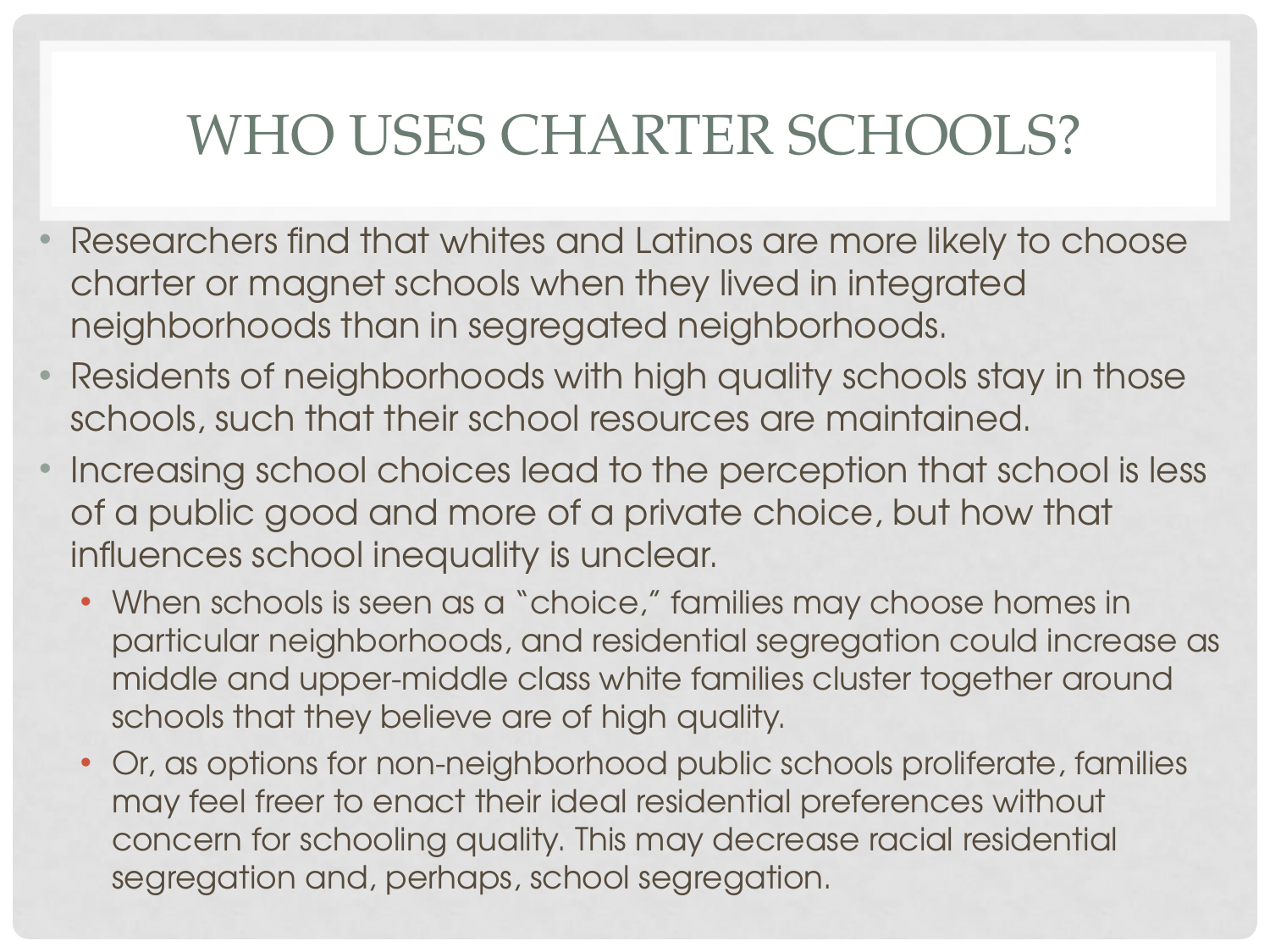

# WHO USES CHARTER SCHOOLS?
Researchers find that whites and Latinos are more likely to choose charter or magnet schools when they lived in integrated neighborhoods than in segregated neighborhoods.
Residents of neighborhoods with high quality schools stay in those schools, such that their school resources are maintained.
Increasing school choices lead to the perception that school is less of a public good and more of a private choice, but how that influences school inequality is unclear.
When schools is seen as a “choice,” families may choose homes in particular neighborhoods, and residential segregation could increase as middle and upper-middle class white families cluster together around schools that they believe are of high quality.
Or, as options for non-neighborhood public schools proliferate, families may feel freer to enact their ideal residential preferences without concern for schooling quality. This may decrease racial residential segregation and, perhaps, school segregation.